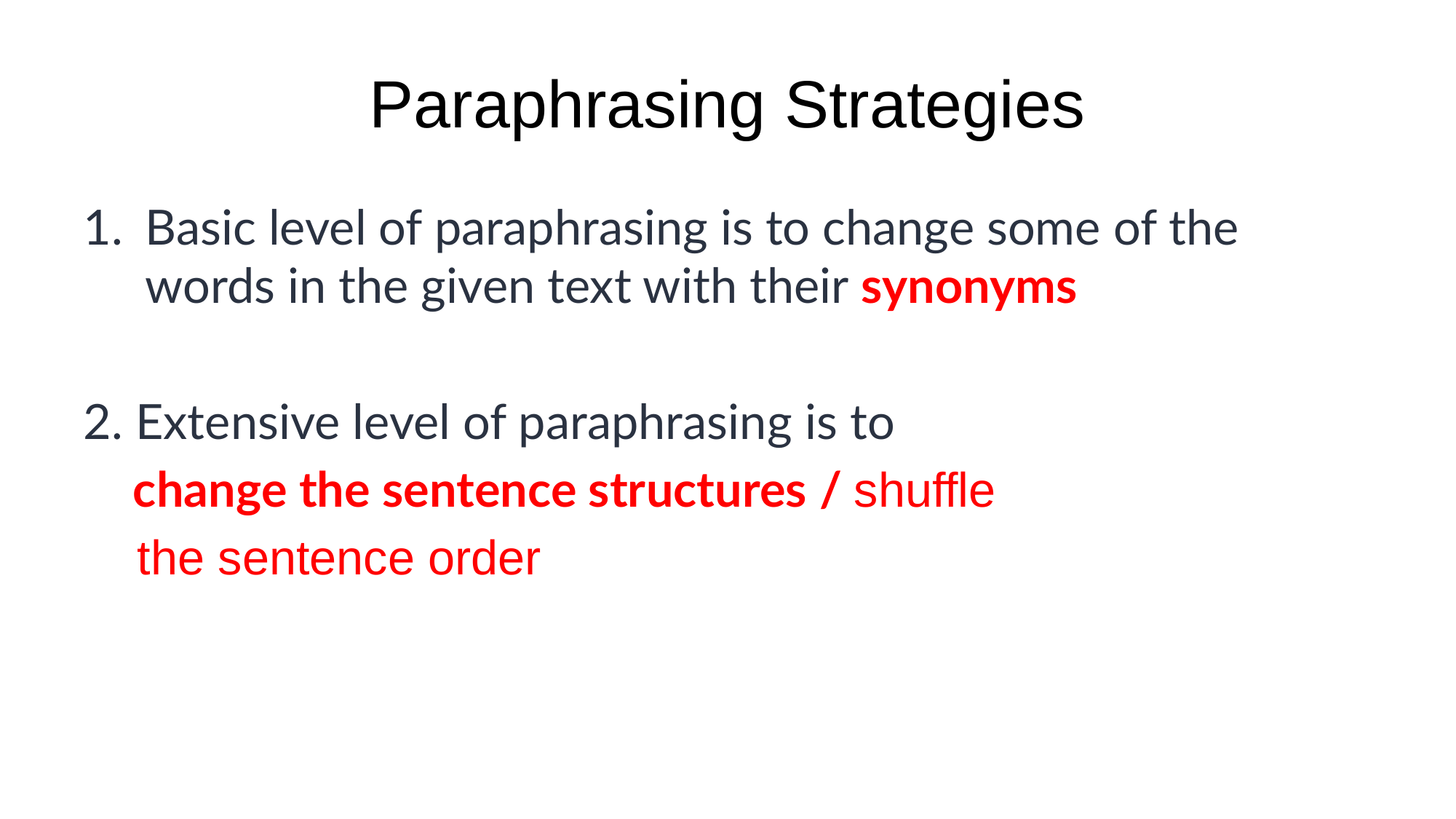

# Paraphrasing Strategies
Basic level of paraphrasing is to change some of the words in the given text with their synonyms

2. Extensive level of paraphrasing is to
    change the sentence structures / shuffle
    the sentence order